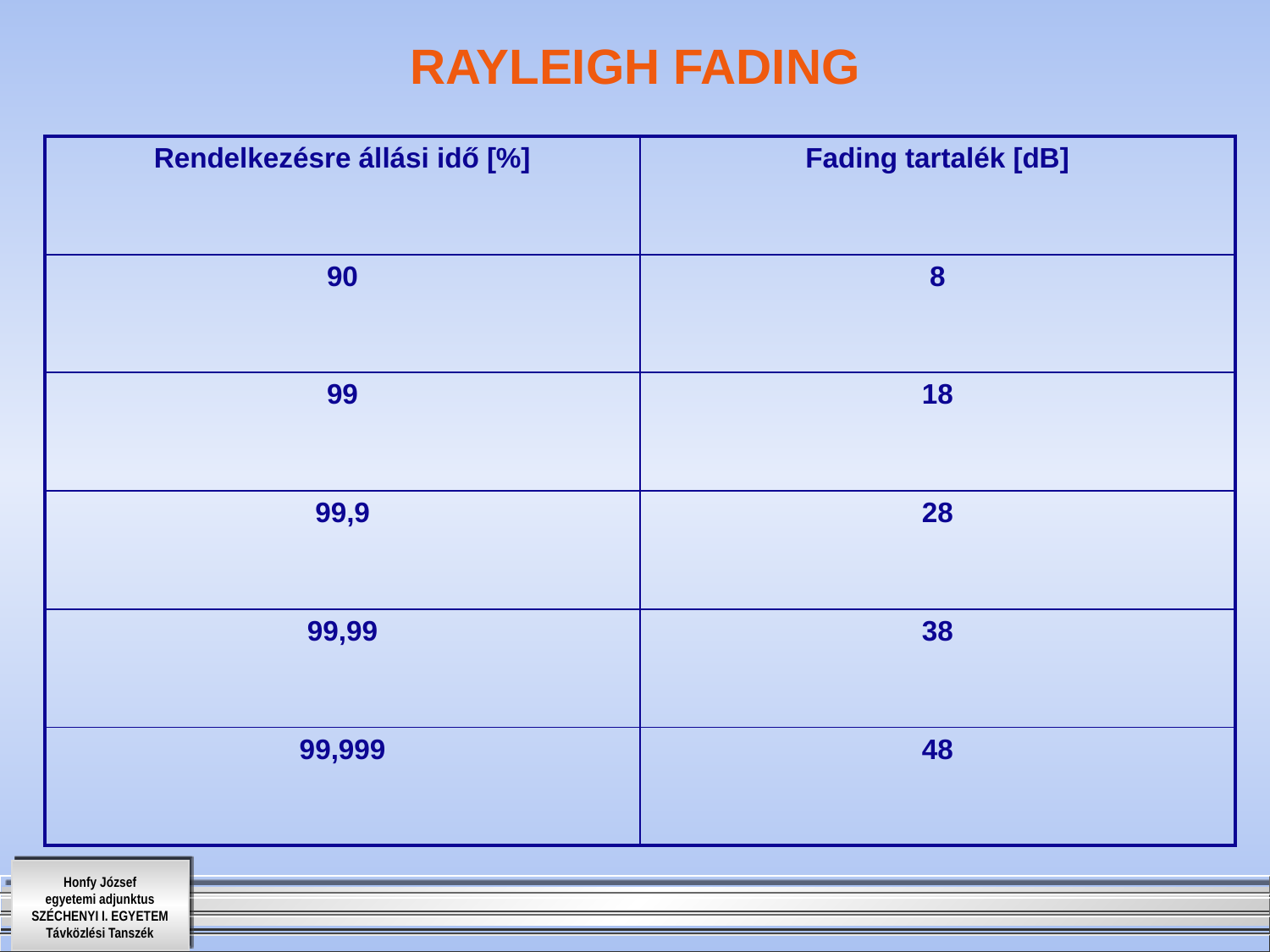

# RAYLEIGH FADING
| Rendelkezésre állási idő [%] | Fading tartalék [dB] |
| --- | --- |
| 90 | 8 |
| 99 | 18 |
| 99,9 | 28 |
| 99,99 | 38 |
| 99,999 | 48 |